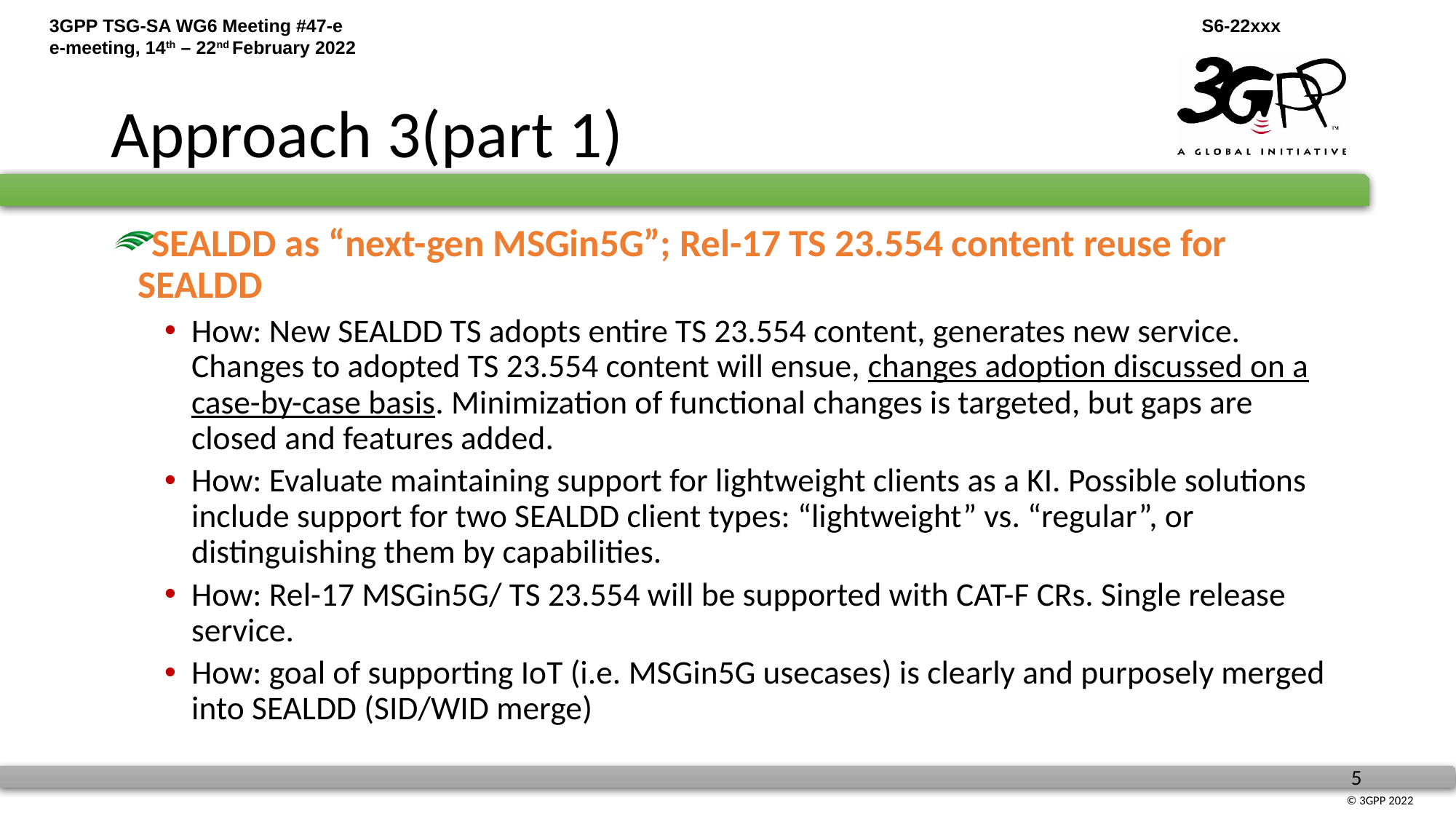

# Approach 3(part 1)
SEALDD as “next-gen MSGin5G”; Rel-17 TS 23.554 content reuse for SEALDD
How: New SEALDD TS adopts entire TS 23.554 content, generates new service. Changes to adopted TS 23.554 content will ensue, changes adoption discussed on a case-by-case basis. Minimization of functional changes is targeted, but gaps are closed and features added.
How: Evaluate maintaining support for lightweight clients as a KI. Possible solutions include support for two SEALDD client types: “lightweight” vs. “regular”, or distinguishing them by capabilities.
How: Rel-17 MSGin5G/ TS 23.554 will be supported with CAT-F CRs. Single release service.
How: goal of supporting IoT (i.e. MSGin5G usecases) is clearly and purposely merged into SEALDD (SID/WID merge)